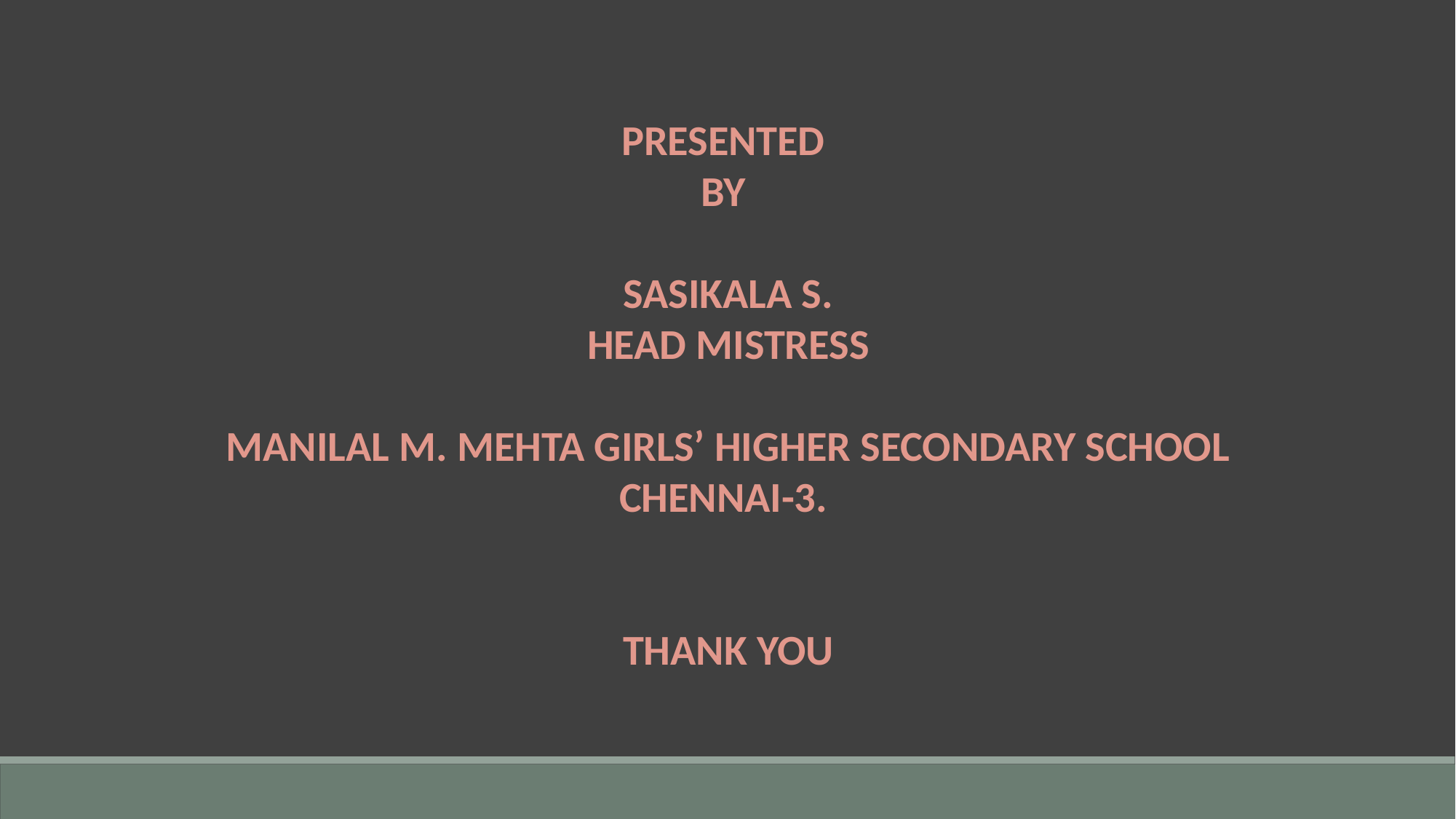

PRESENTED
BY

SASIKALA S.
HEAD MISTRESS

MANILAL M. MEHTA GIRLS’ HIGHER SECONDARY SCHOOL
CHENNAI-3.

THANK YOU